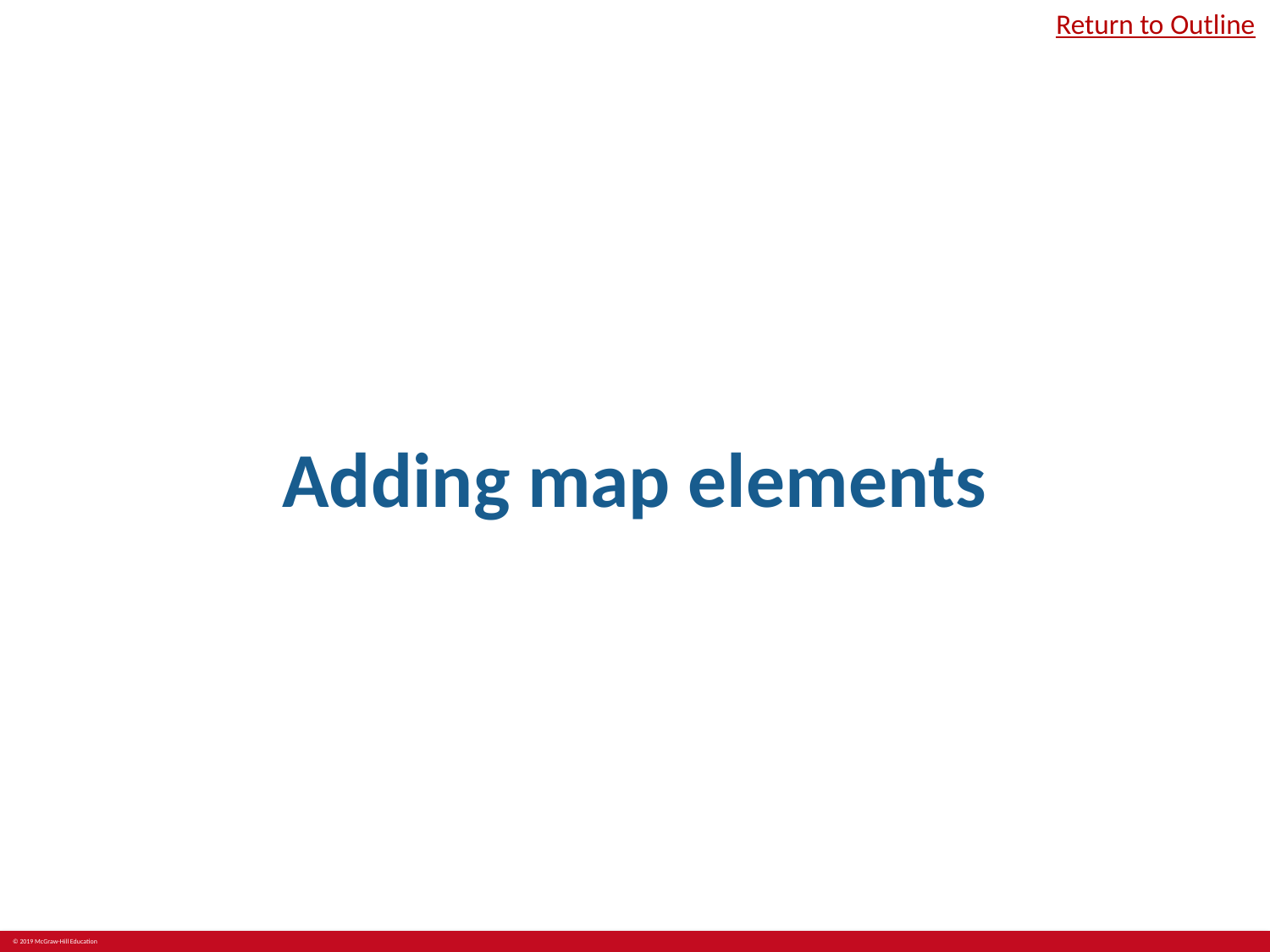

Return to Outline
# Adding map elements